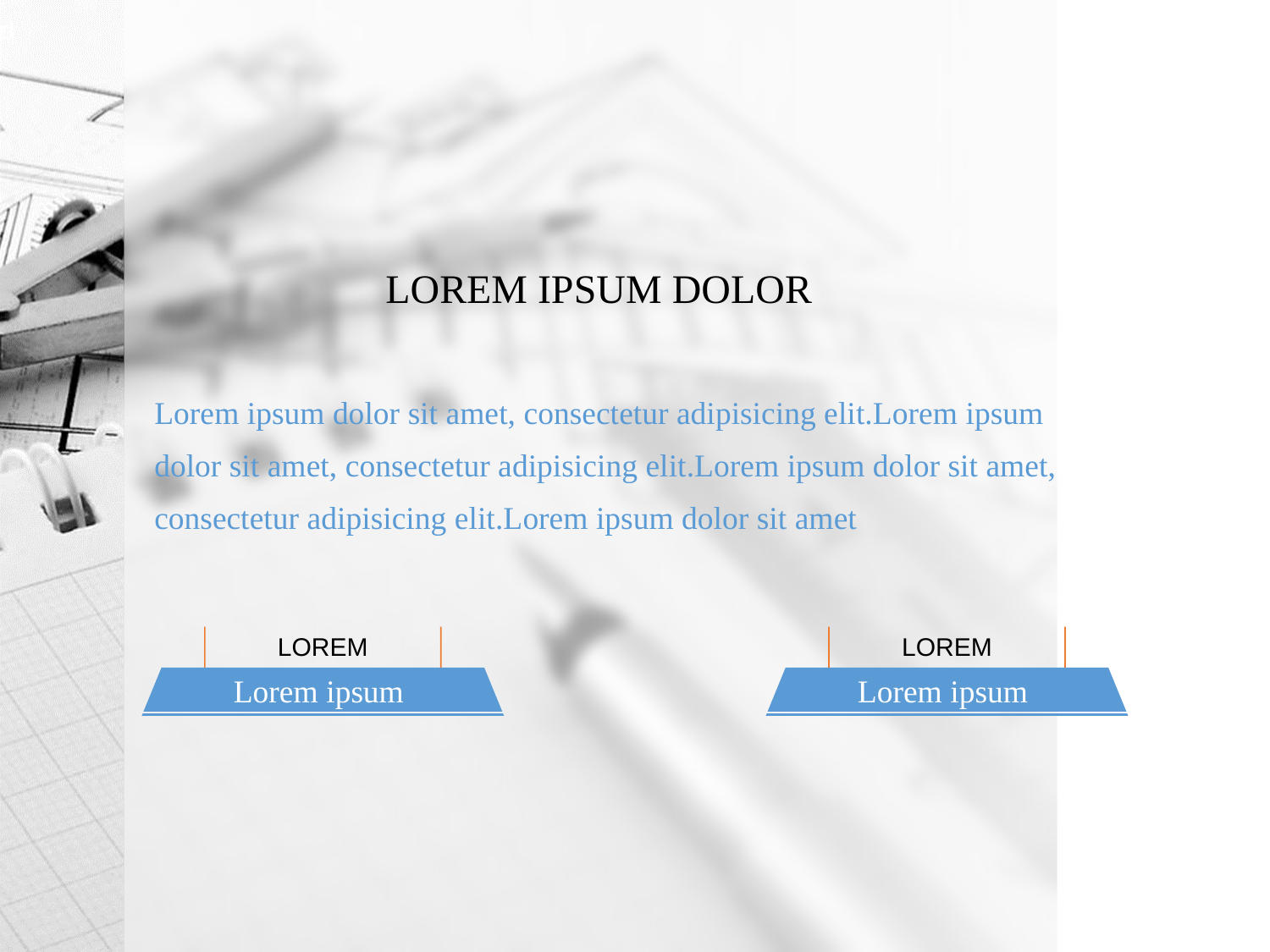

LOREM IPSUM DOLOR
Lorem ipsum dolor sit amet, consectetur adipisicing elit.Lorem ipsum dolor sit amet, consectetur adipisicing elit.Lorem ipsum dolor sit amet, consectetur adipisicing elit.Lorem ipsum dolor sit amet
LOREM
Lorem ipsum
LOREM
Lorem ipsum